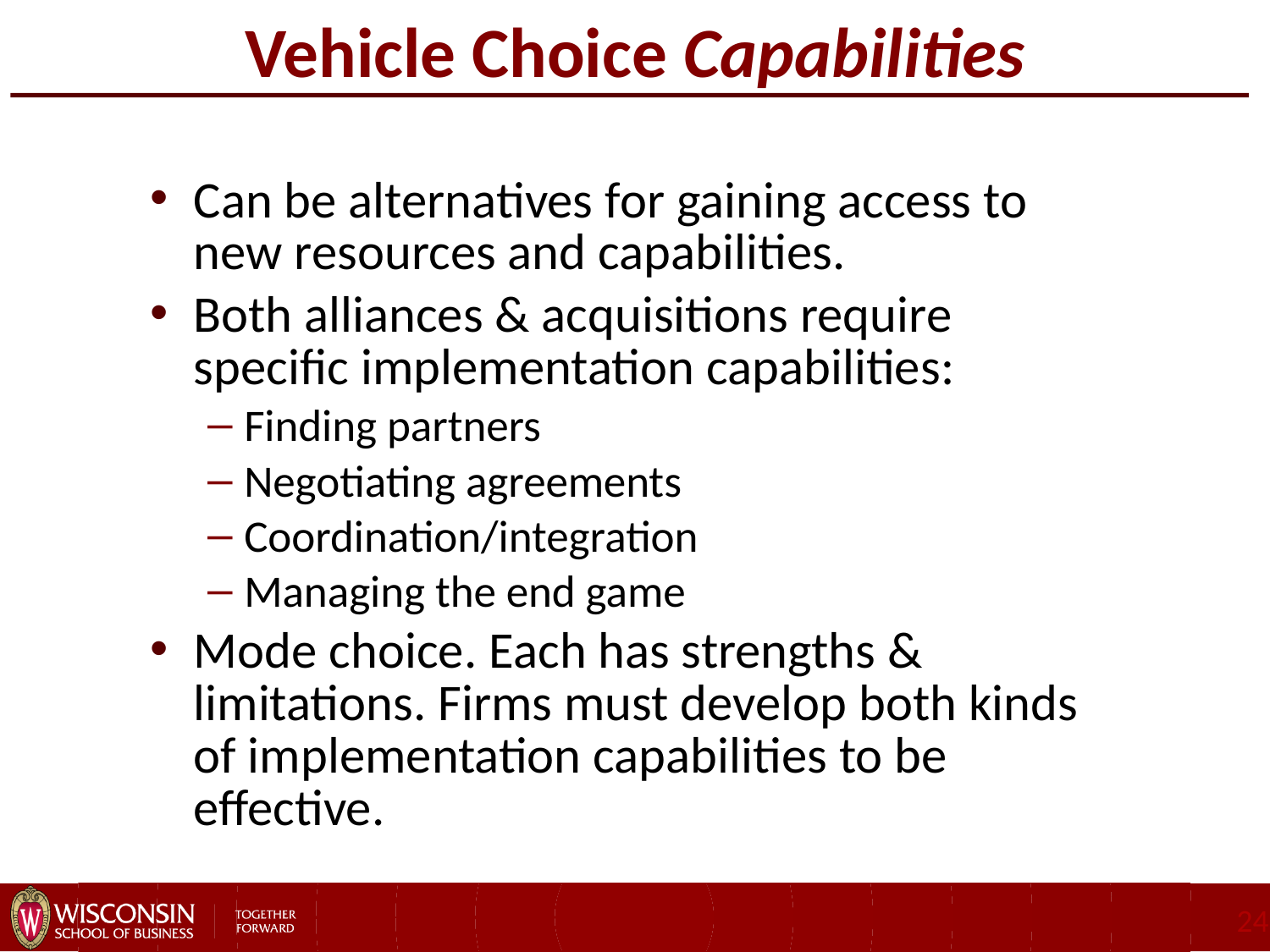

# Vehicle Choice Capabilities

Can be alternatives for gaining access to new resources and capabilities.
Both alliances & acquisitions require specific implementation capabilities:
Finding partners
Negotiating agreements
Coordination/integration
Managing the end game
Mode choice. Each has strengths & limitations. Firms must develop both kinds of implementation capabilities to be effective.